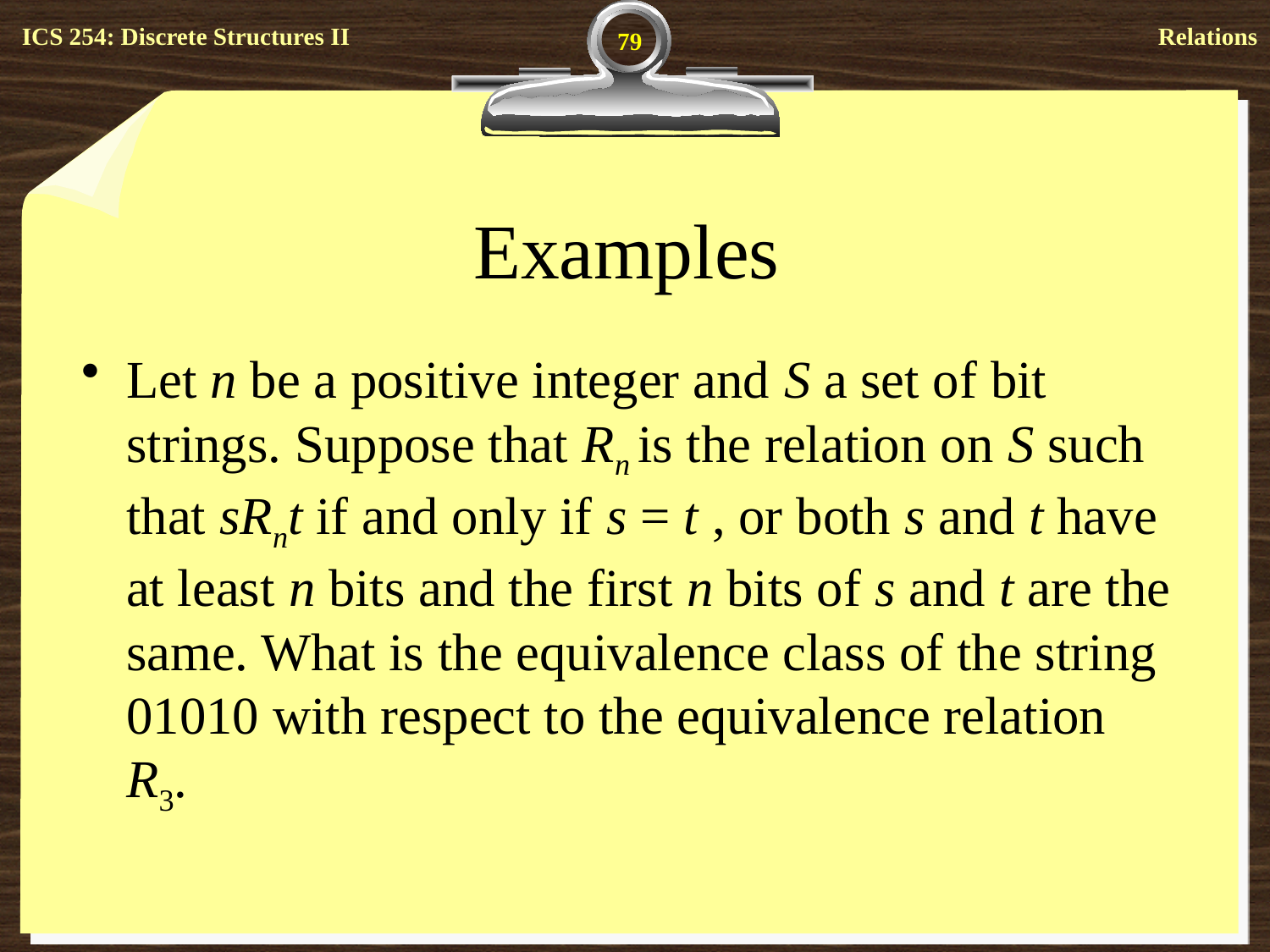

79
# Examples
Let n be a positive integer and S a set of bit strings. Suppose that Rn is the relation on S such that sRnt if and only if s = t , or both s and t have at least n bits and the first n bits of s and t are the same. What is the equivalence class of the string 01010 with respect to the equivalence relation R3.